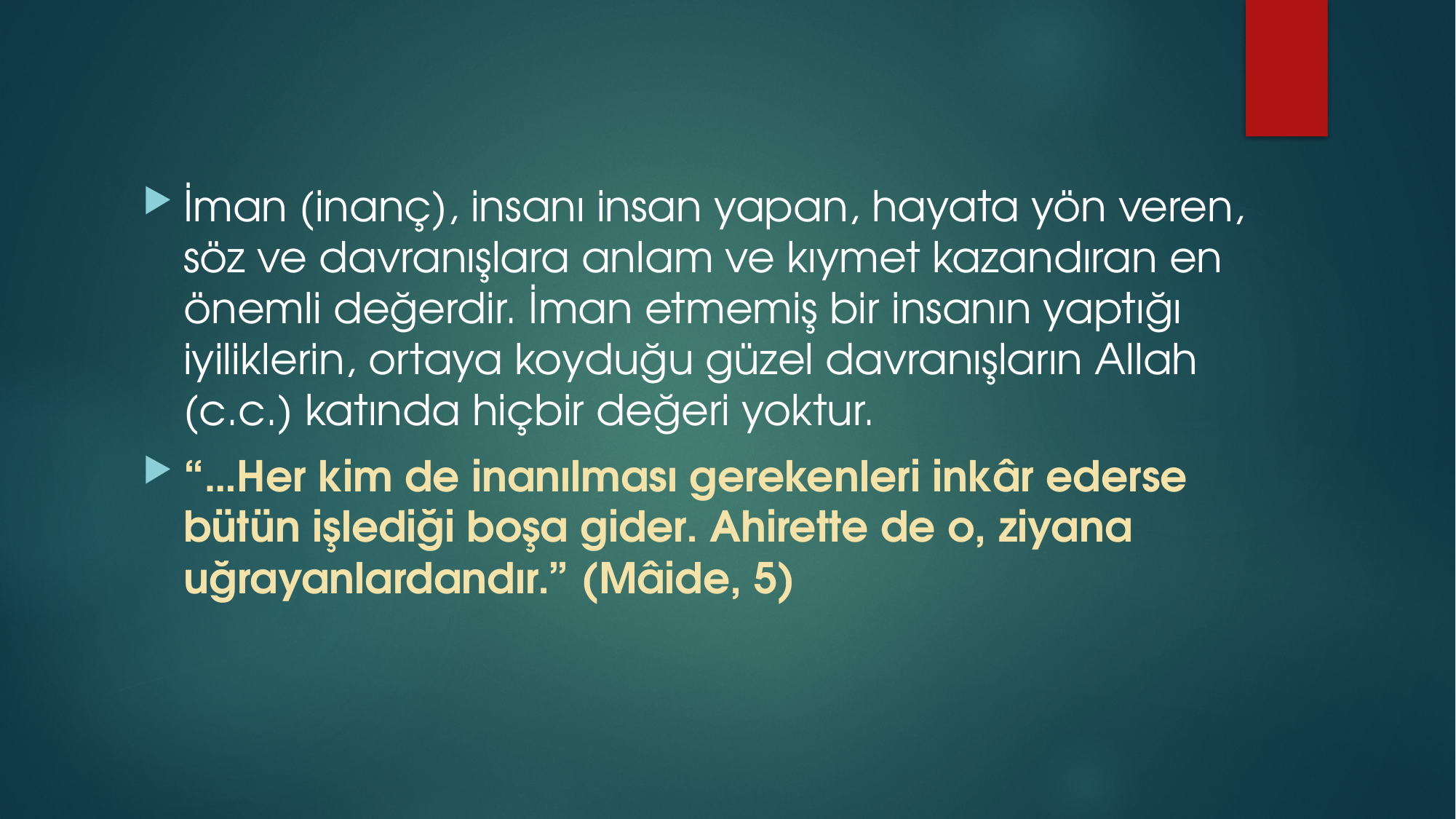

İman (inanç), insanı insan yapan, hayata yön veren, söz ve davranışlara anlam ve kıymet kazandıran en önemli değerdir. İman etmemiş bir insanın yaptığı iyiliklerin, ortaya koyduğu güzel davranışların Allah (c.c.) katında hiçbir değeri yoktur.
“…Her kim de inanılması gerekenleri inkâr ederse bütün işlediği boşa gider. Ahirette de o, ziyana uğrayanlardandır.” (Mâide, 5)